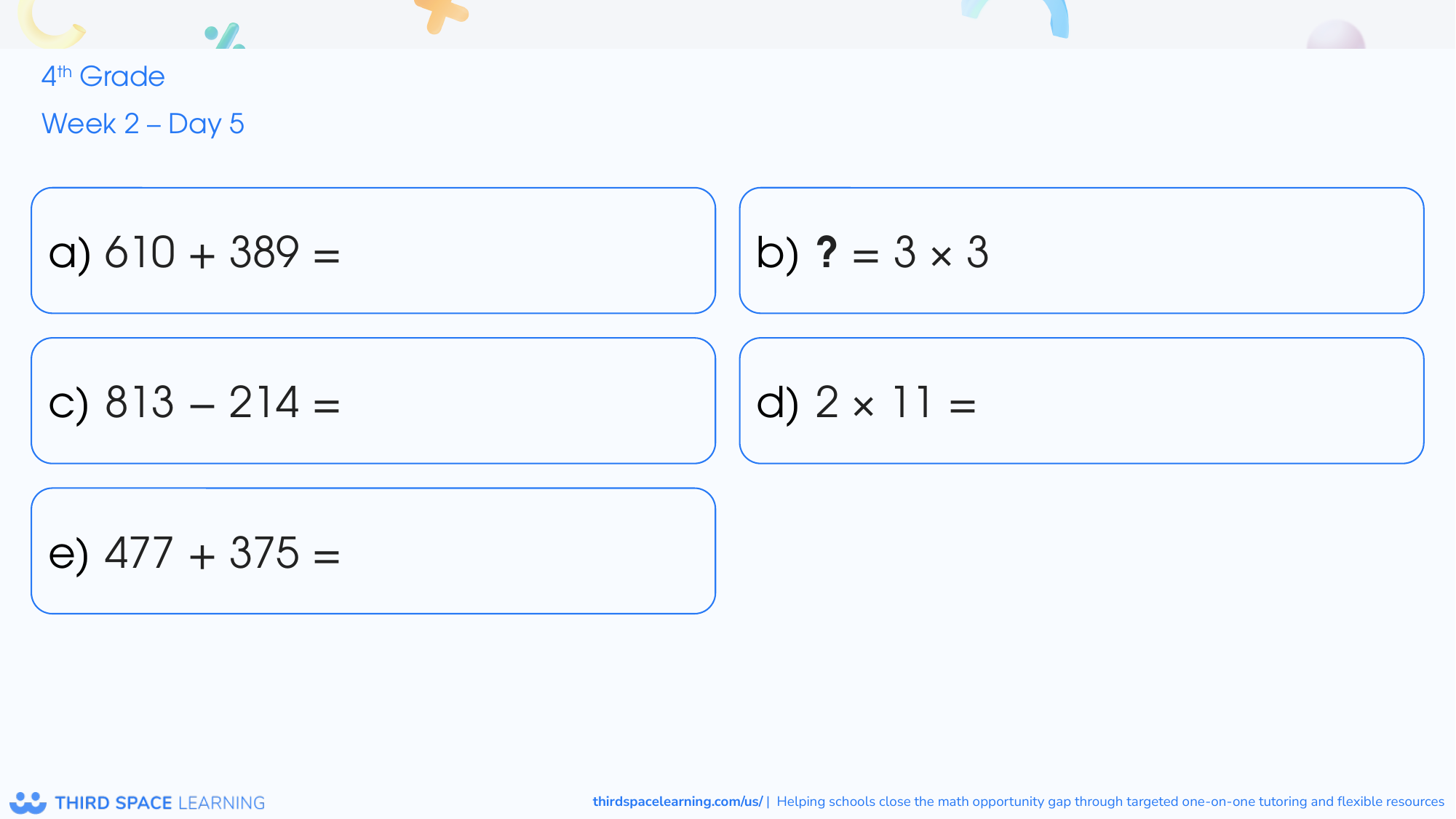

4th Grade
Week 2 – Day 5
610 + 389 =
? = 3 × 3
813 − 214 =
2 × 11 =
477 + 375 =